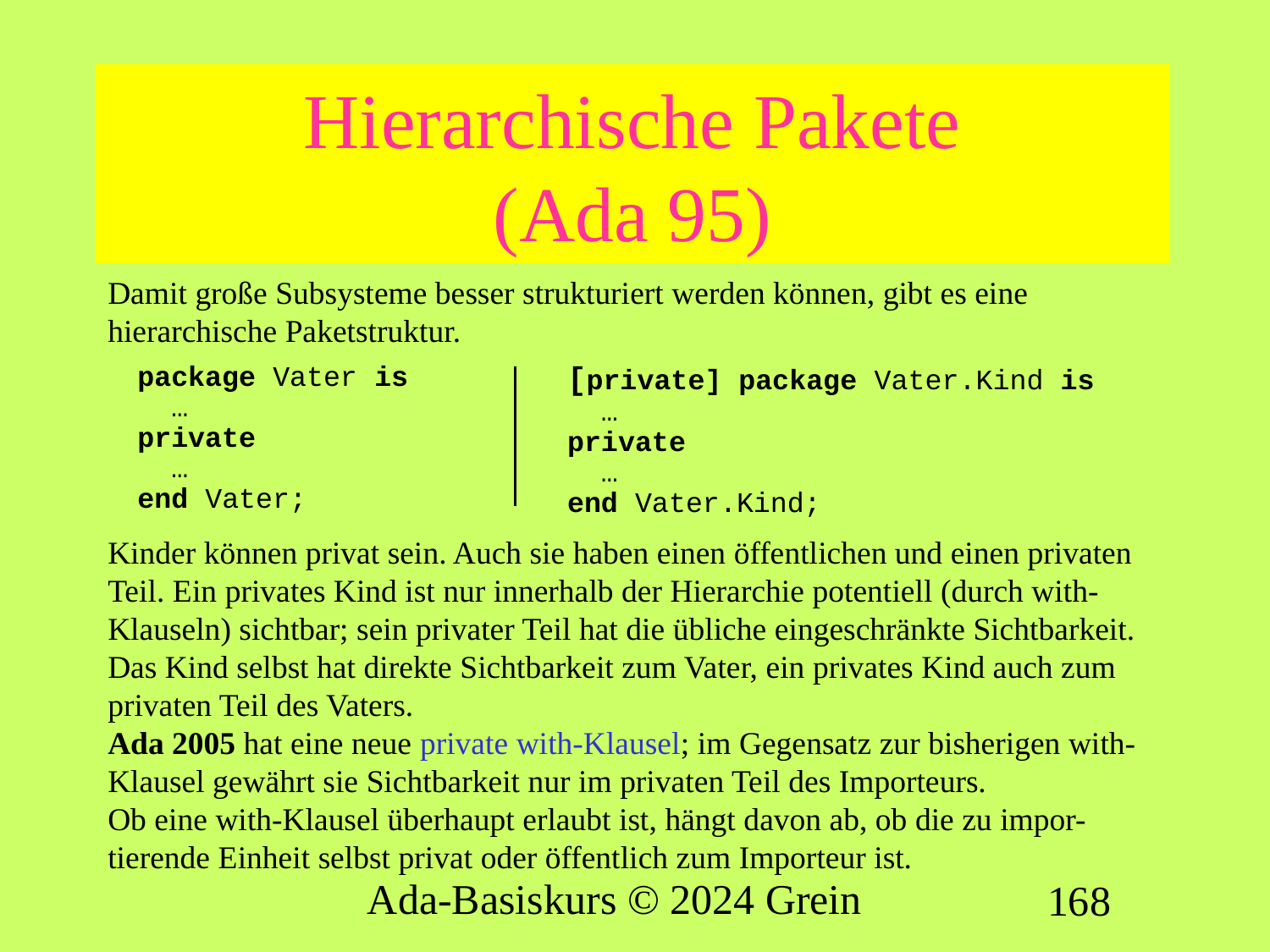

# Hierarchische Pakete (Ada 95)
Damit große Subsysteme besser strukturiert werden können, gibt es eine hierarchische Paketstruktur.
package Vater is
  …
private
  …
end Vater;
[private] package Vater.Kind is
  …
private
  …
end Vater.Kind;
Kinder können privat sein. Auch sie haben einen öffentlichen und einen privaten Teil. Ein privates Kind ist nur innerhalb der Hierarchie potentiell (durch with-Klauseln) sichtbar; sein privater Teil hat die übliche eingeschränkte Sichtbarkeit.
Das Kind selbst hat direkte Sichtbarkeit zum Vater, ein privates Kind auch zum privaten Teil des Vaters.
Ada 2005 hat eine neue private with-Klausel; im Gegensatz zur bisherigen with-Klausel gewährt sie Sichtbarkeit nur im privaten Teil des Importeurs.
Ob eine with-Klausel überhaupt erlaubt ist, hängt davon ab, ob die zu impor-tierende Einheit selbst privat oder öffentlich zum Importeur ist.
Ada-Basiskurs © 2024 Grein
168